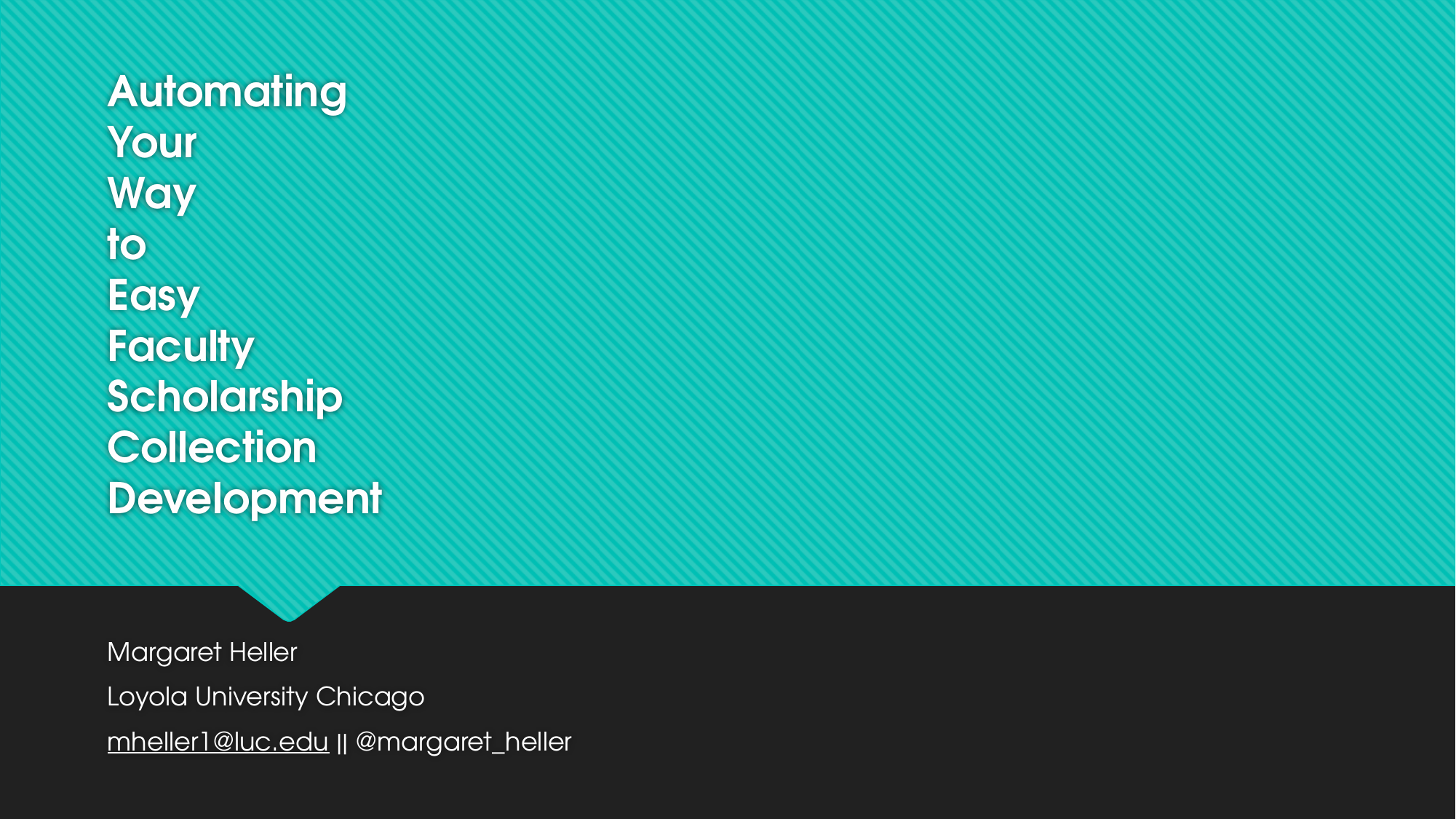

# Automating Your Way to Easy Faculty Scholarship Collection Development
Margaret Heller
Loyola University Chicago
mheller1@luc.edu || @margaret_heller